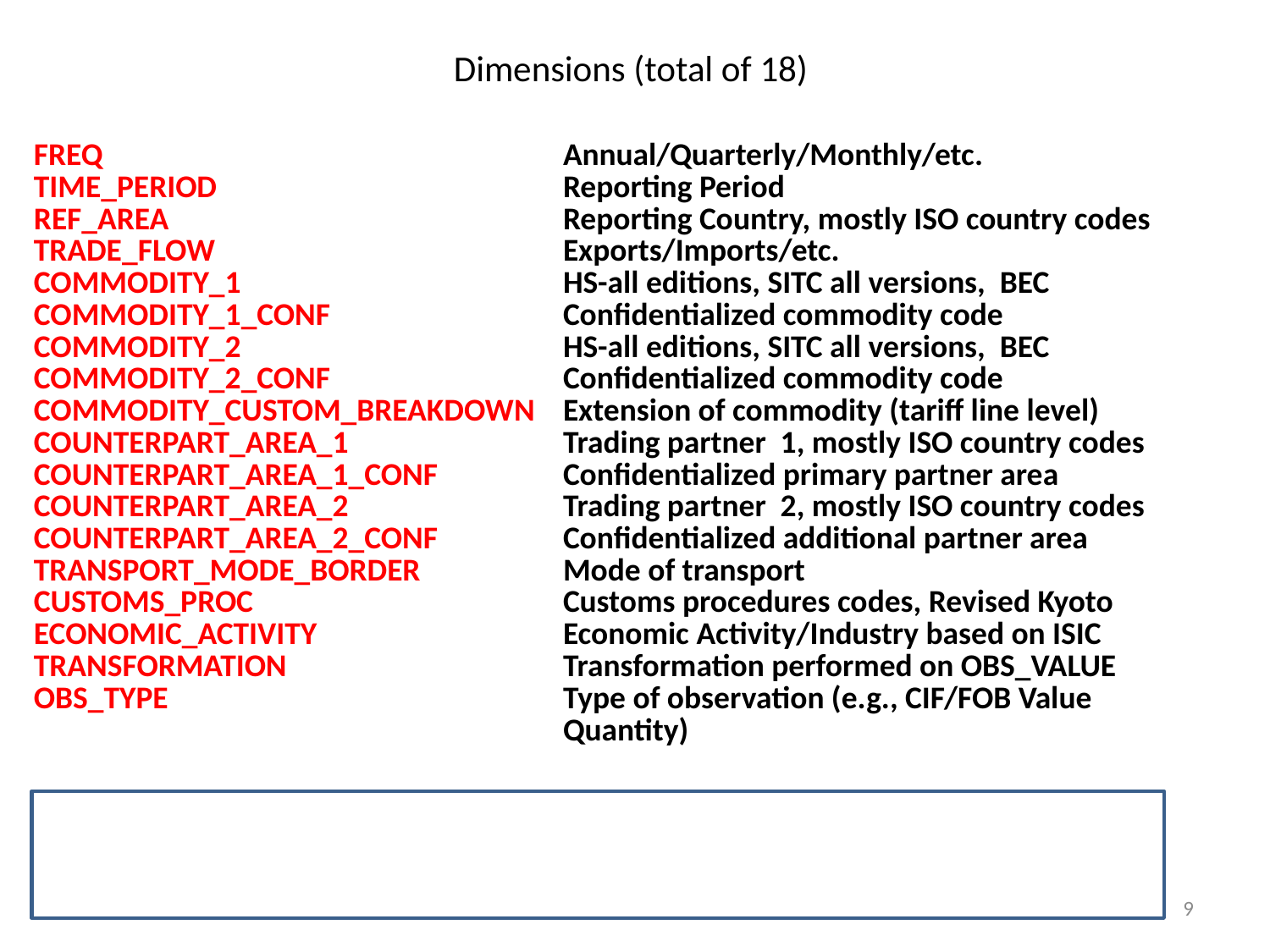

# Dimensions (total of 18)
| FREQ TIME\_PERIOD REF\_AREA TRADE\_FLOW COMMODITY\_1 COMMODITY\_1\_CONF COMMODITY\_2 COMMODITY\_2\_CONF COMMODITY\_CUSTOM\_BREAKDOWN COUNTERPART\_AREA\_1 COUNTERPART\_AREA\_1\_CONF COUNTERPART\_AREA\_2 COUNTERPART\_AREA\_2\_CONF TRANSPORT\_MODE\_BORDER CUSTOMS\_PROC ECONOMIC\_ACTIVITY TRANSFORMATION OBS\_TYPE | Annual/Quarterly/Monthly/etc. Reporting Period Reporting Country, mostly ISO country codes Exports/Imports/etc. HS-all editions, SITC all versions, BEC Confidentialized commodity code HS-all editions, SITC all versions, BEC Confidentialized commodity code Extension of commodity (tariff line level) Trading partner 1, mostly ISO country codes Confidentialized primary partner area Trading partner 2, mostly ISO country codes Confidentialized additional partner area Mode of transport Customs procedures codes, Revised Kyoto Economic Activity/Industry based on ISIC Transformation performed on OBS\_VALUE Type of observation (e.g., CIF/FOB Value Quantity) |
| --- | --- |

9